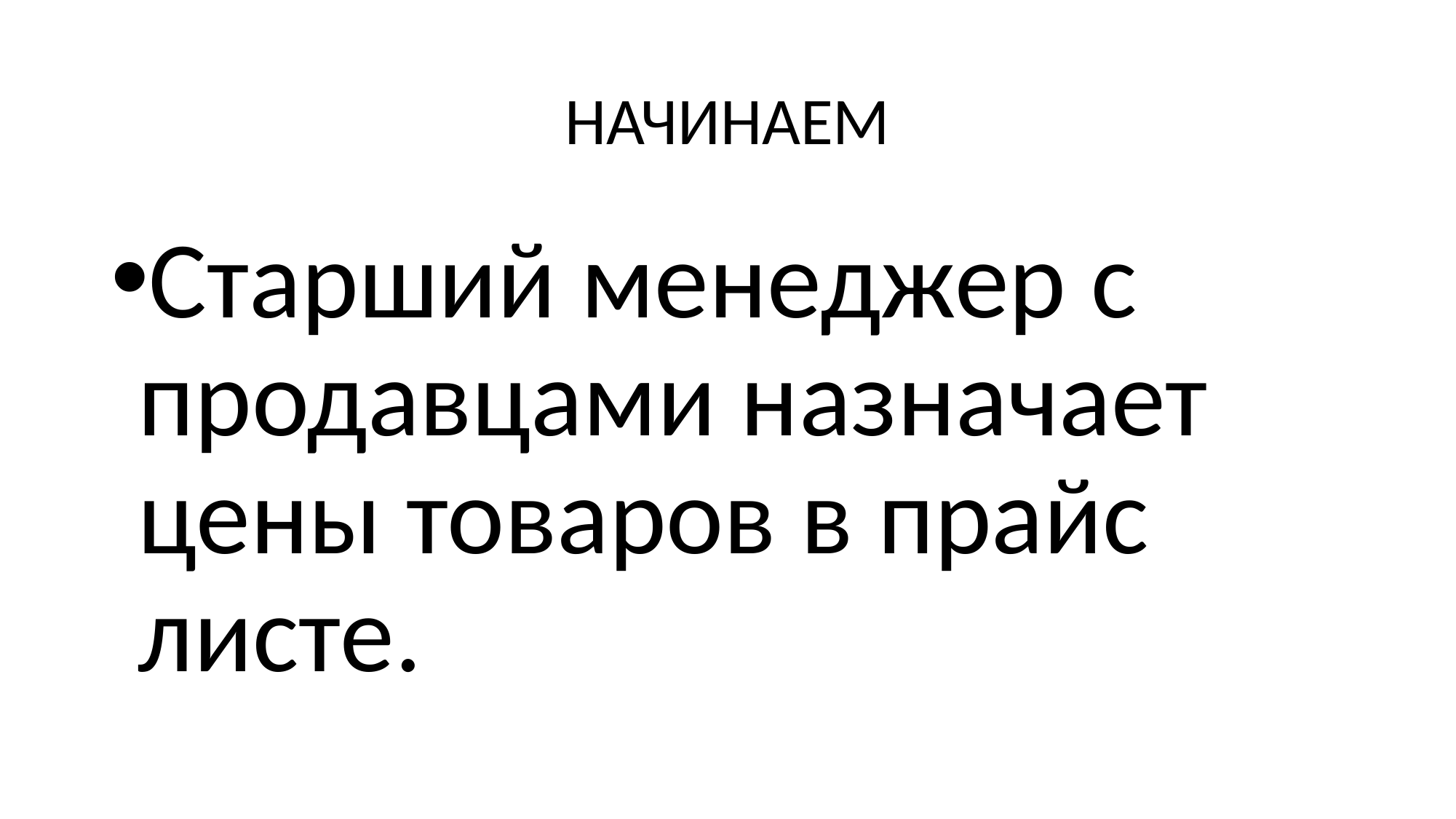

# НАЧИНАЕМ
Старший менеджер с продавцами назначает цены товаров в прайс листе.